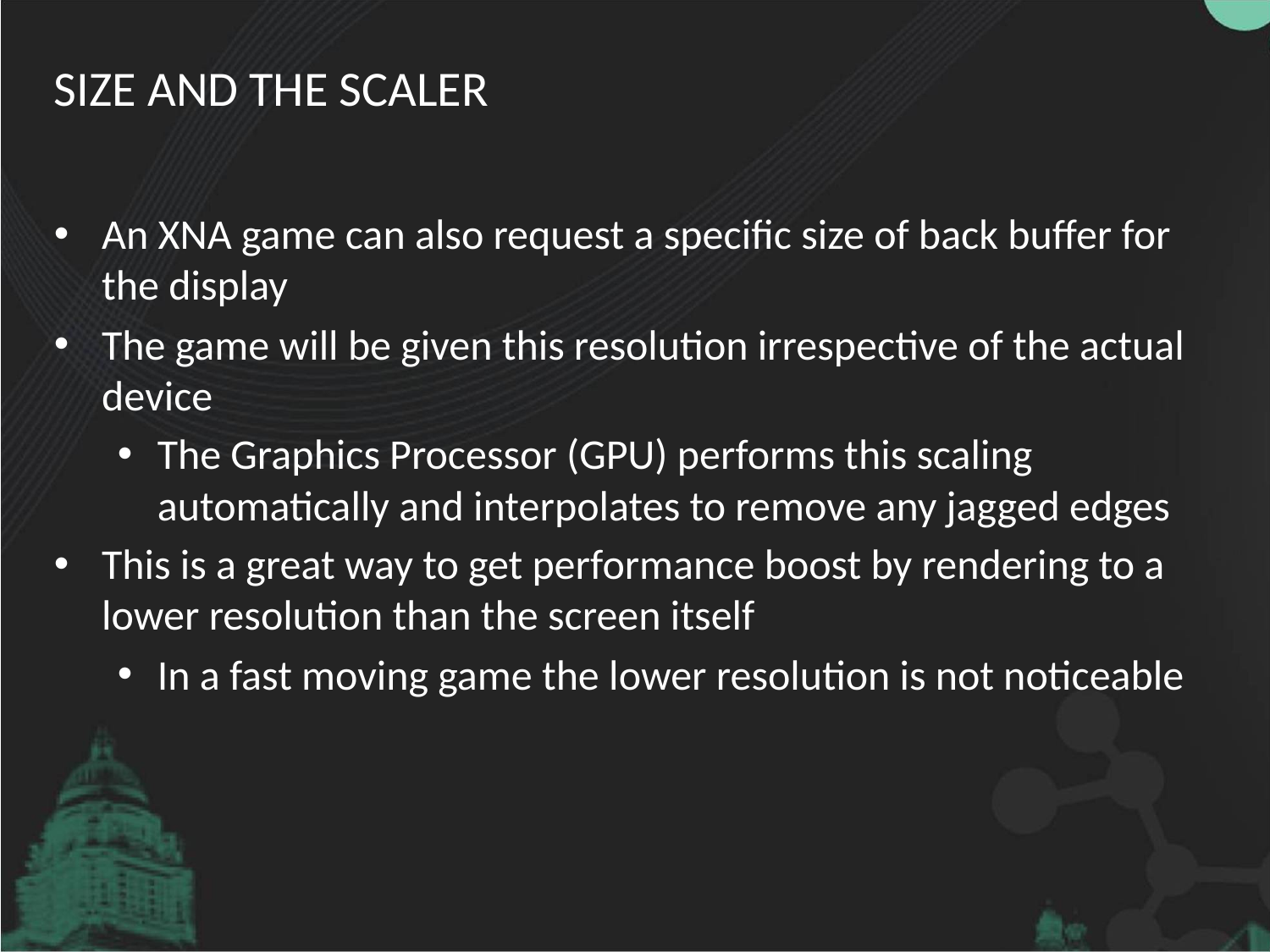

# Size and the Scaler
An XNA game can also request a specific size of back buffer for the display
The game will be given this resolution irrespective of the actual device
The Graphics Processor (GPU) performs this scaling automatically and interpolates to remove any jagged edges
This is a great way to get performance boost by rendering to a lower resolution than the screen itself
In a fast moving game the lower resolution is not noticeable